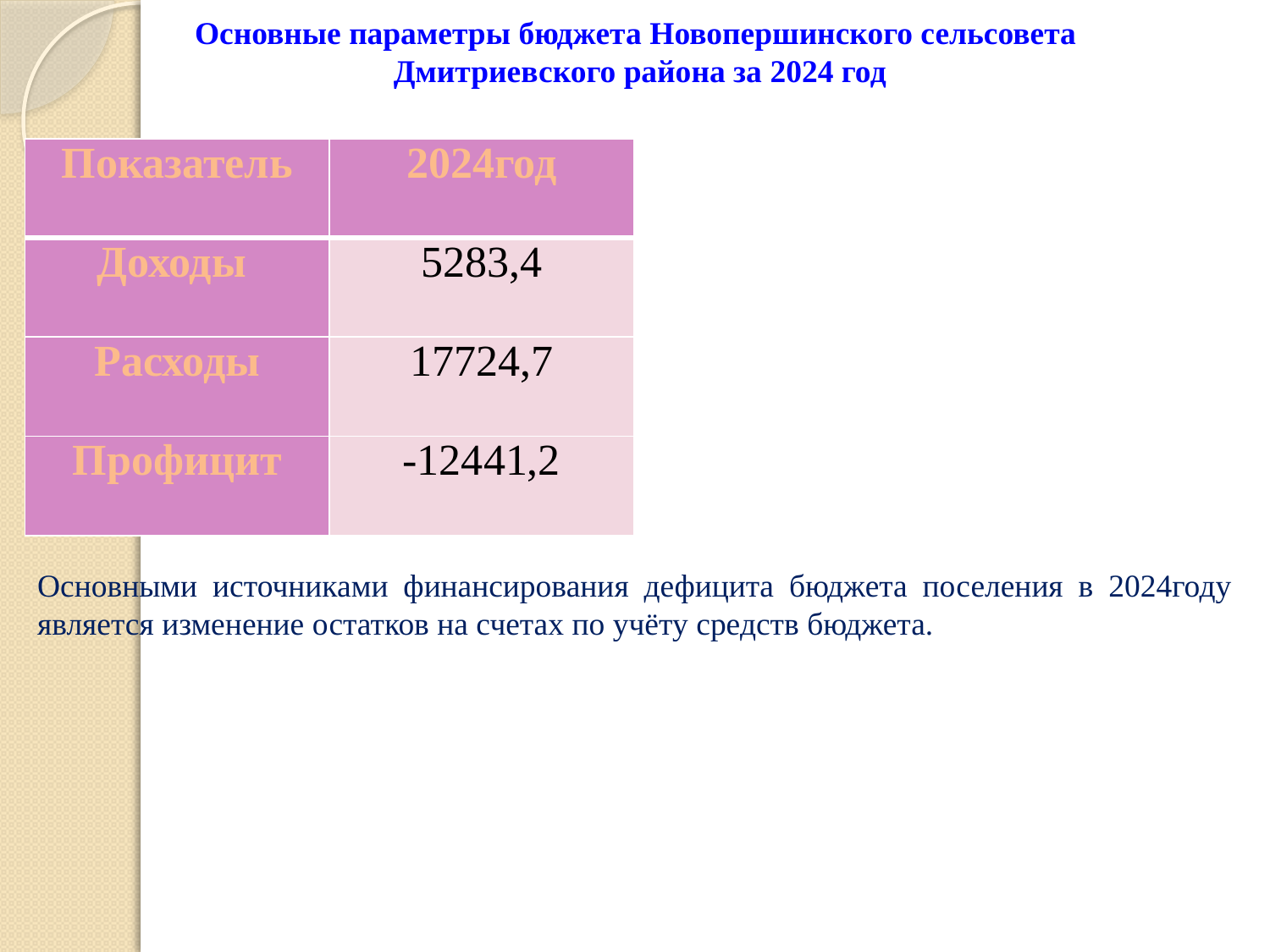

Основные параметры бюджета Новопершинского сельсовета
Дмитриевского района за 2024 год
| Показатель | 2024год |
| --- | --- |
| Доходы | 5283,4 |
| Расходы | 17724,7 |
| Профицит | -12441,2 |
Основными источниками финансирования дефицита бюджета поселения в 2024году является изменение остатков на счетах по учёту средств бюджета.